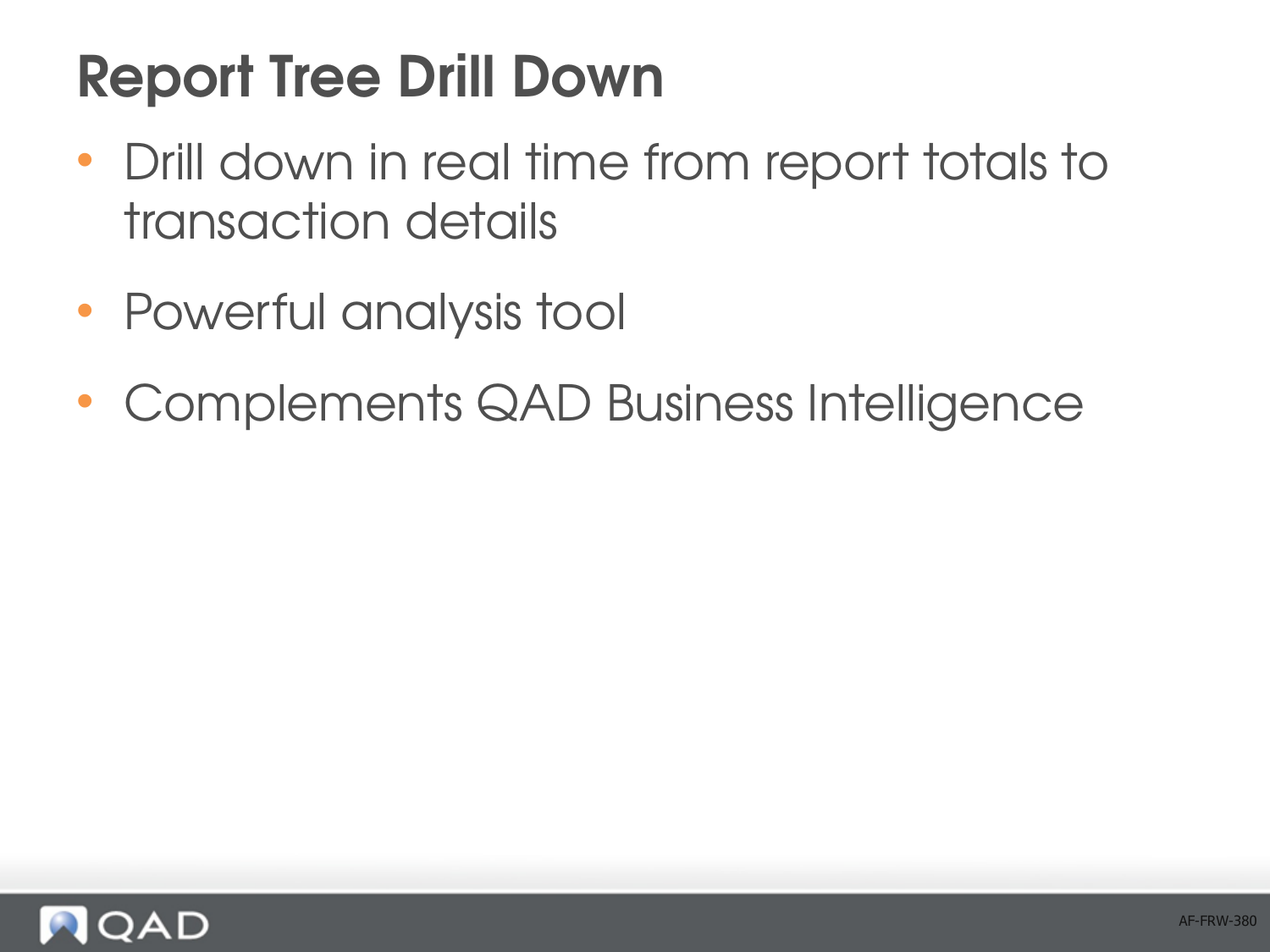

# Report Tree Drill Down
Drill down in real time from report totals to transaction details
Powerful analysis tool
Complements QAD Business Intelligence
AF-FRW-380